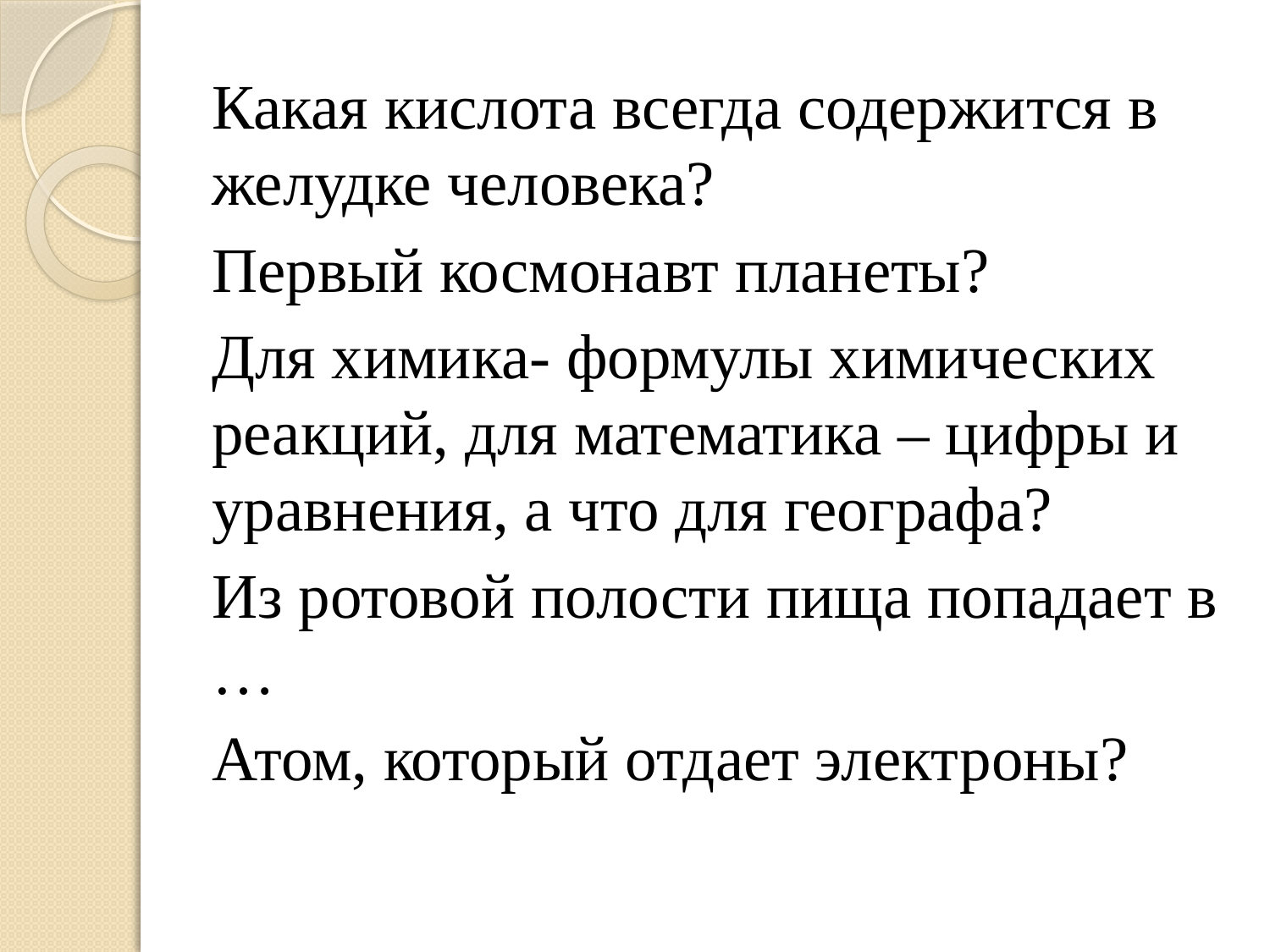

Какая кислота всегда содержится в желудке человека?
Первый космонавт планеты?
Для химика- формулы химических реакций, для математика – цифры и уравнения, а что для географа?
Из ротовой полости пища попадает в …
Атом, который отдает электроны?